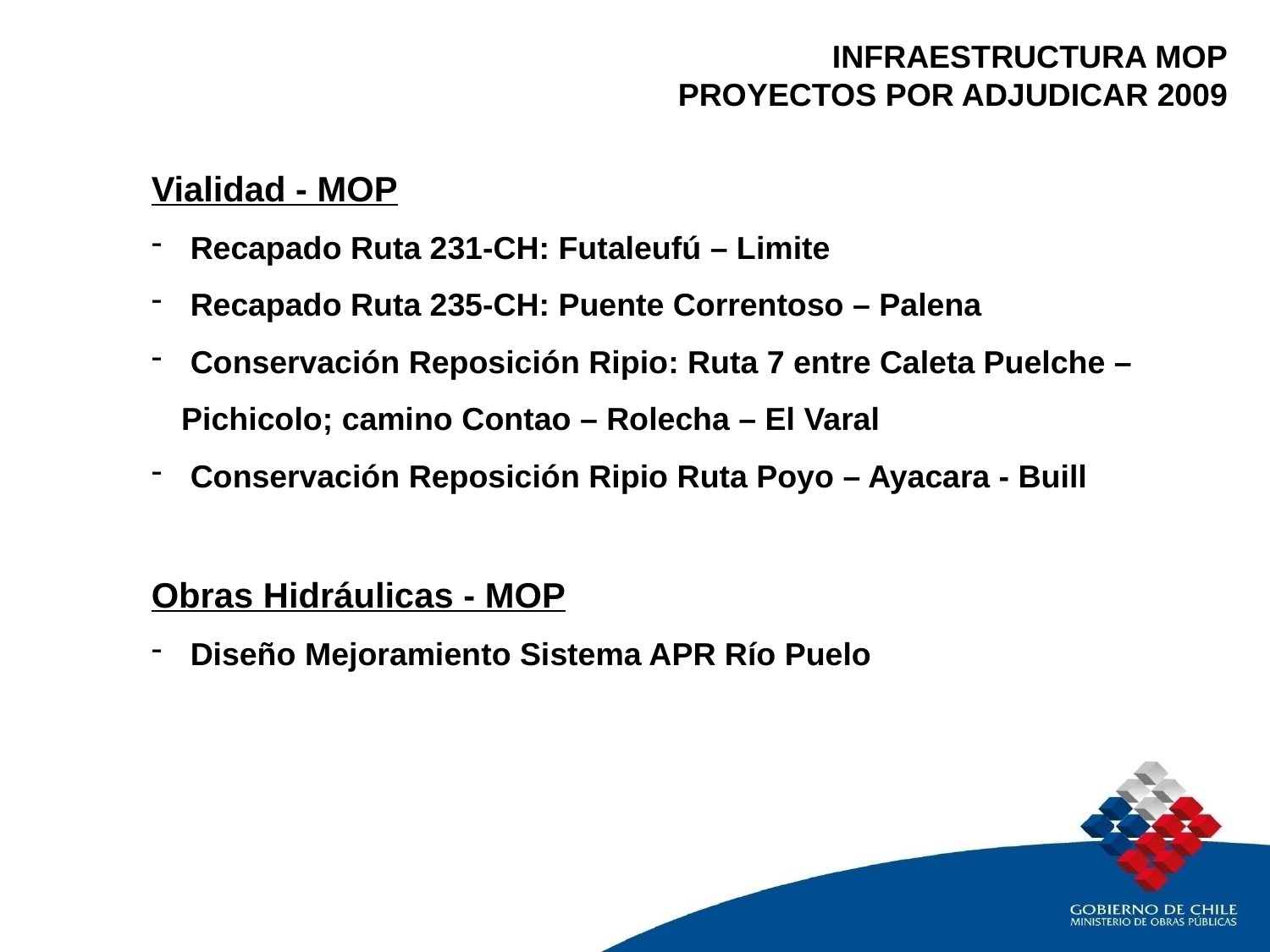

INFRAESTRUCTURA MOP
PROYECTOS POR ADJUDICAR 2009
Vialidad - MOP
 Recapado Ruta 231-CH: Futaleufú – Limite
 Recapado Ruta 235-CH: Puente Correntoso – Palena
 Conservación Reposición Ripio: Ruta 7 entre Caleta Puelche – Pichicolo; camino Contao – Rolecha – El Varal
 Conservación Reposición Ripio Ruta Poyo – Ayacara - Buill

Obras Hidráulicas - MOP
 Diseño Mejoramiento Sistema APR Río Puelo